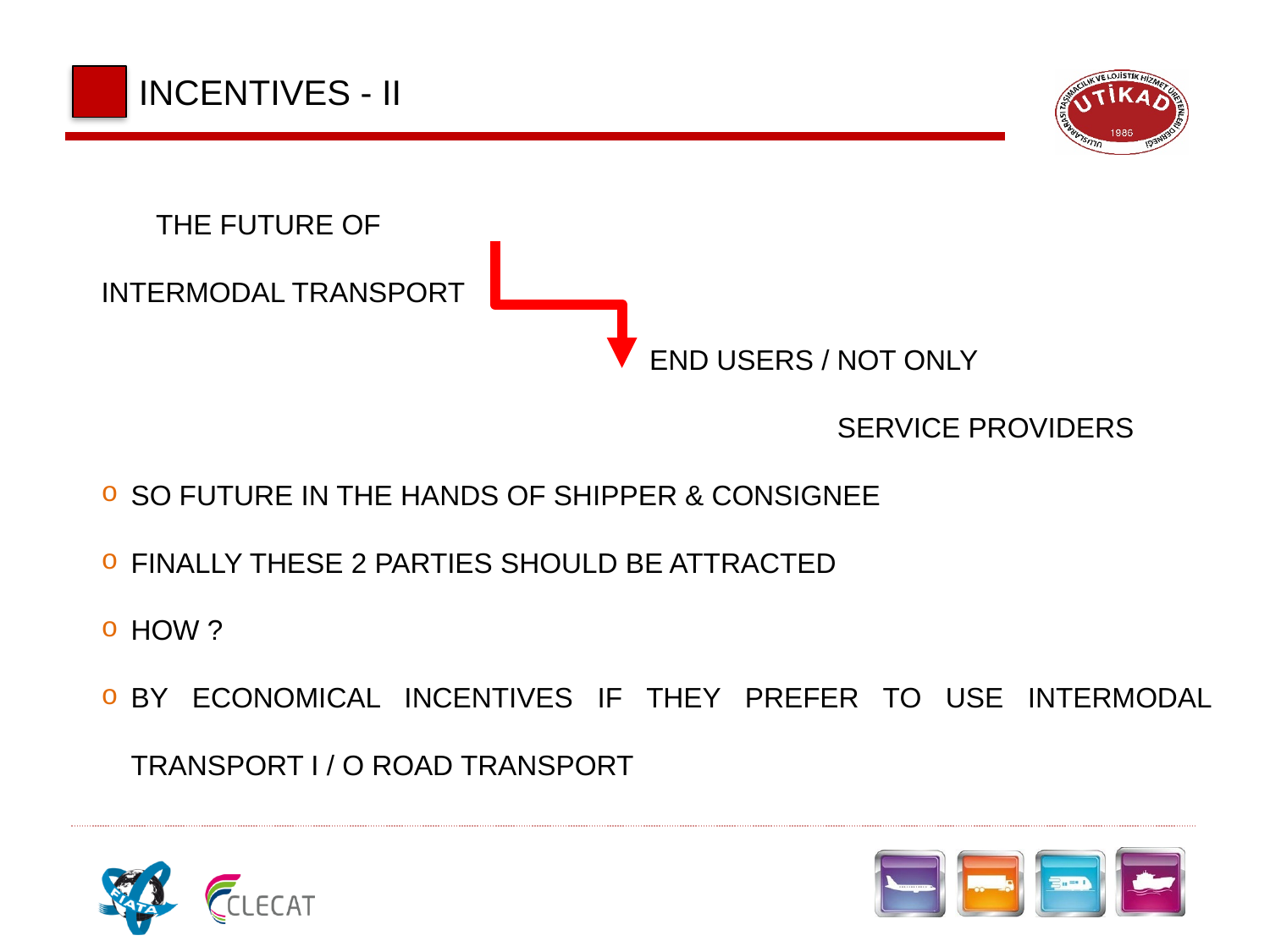

INCENTIVES - II
       THE FUTURE OF
INTERMODAL TRANSPORT
                                                                      END USERS / NOT ONLY
                                                                                              SERVICE PROVIDERS
SO FUTURE IN THE HANDS OF SHIPPER & CONSIGNEE
FINALLY THESE 2 PARTIES SHOULD BE ATTRACTED
HOW ?
BY ECONOMICAL INCENTIVES IF THEY PREFER TO USE INTERMODAL TRANSPORT I / O ROAD TRANSPORT